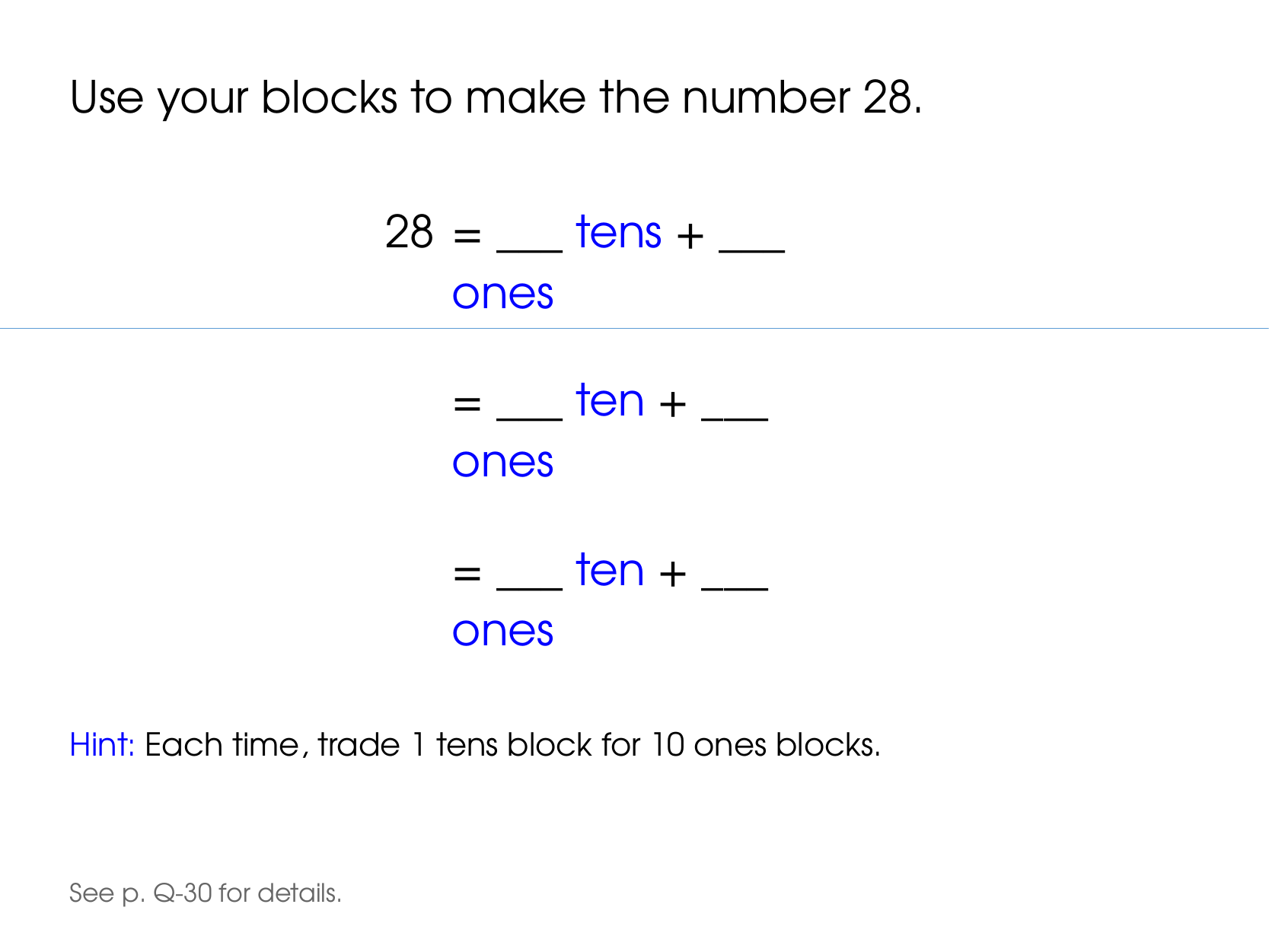

Use your blocks to make the number 28.
28
= ___ tens + ___ ones
= ___ ten + ___ ones
= ___ ten + ___ ones
Hint: Each time, trade 1 tens block for 10 ones blocks.
See p. Q-30 for details.